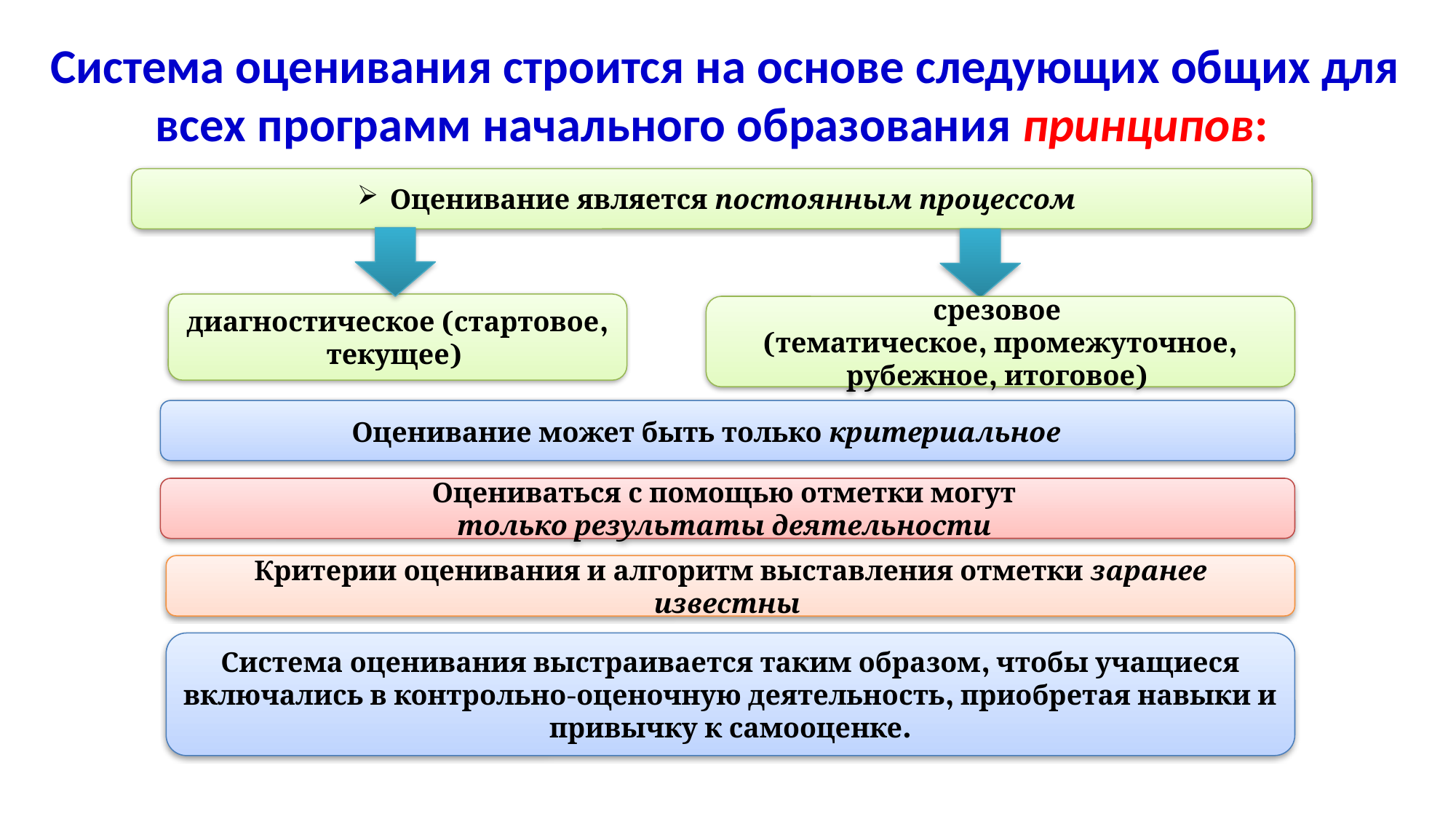

Система оценивания строится на основе следующих общих для всех программ начального образования принципов:
 Оценивание является постоянным процессом

диагностическое (стартовое, текущее)
срезовое
(тематическое, промежуточное, рубежное, итоговое)

Оценивание может быть только критериальное
Оцениваться с помощью отметки могут
только результаты деятельности
Критерии оценивания и алгоритм выставления отметки заранее известны
Система оценивания выстраивается таким образом, чтобы учащиеся включались в контрольно-оценочную деятельность, приобретая навыки и привычку к самооценке.